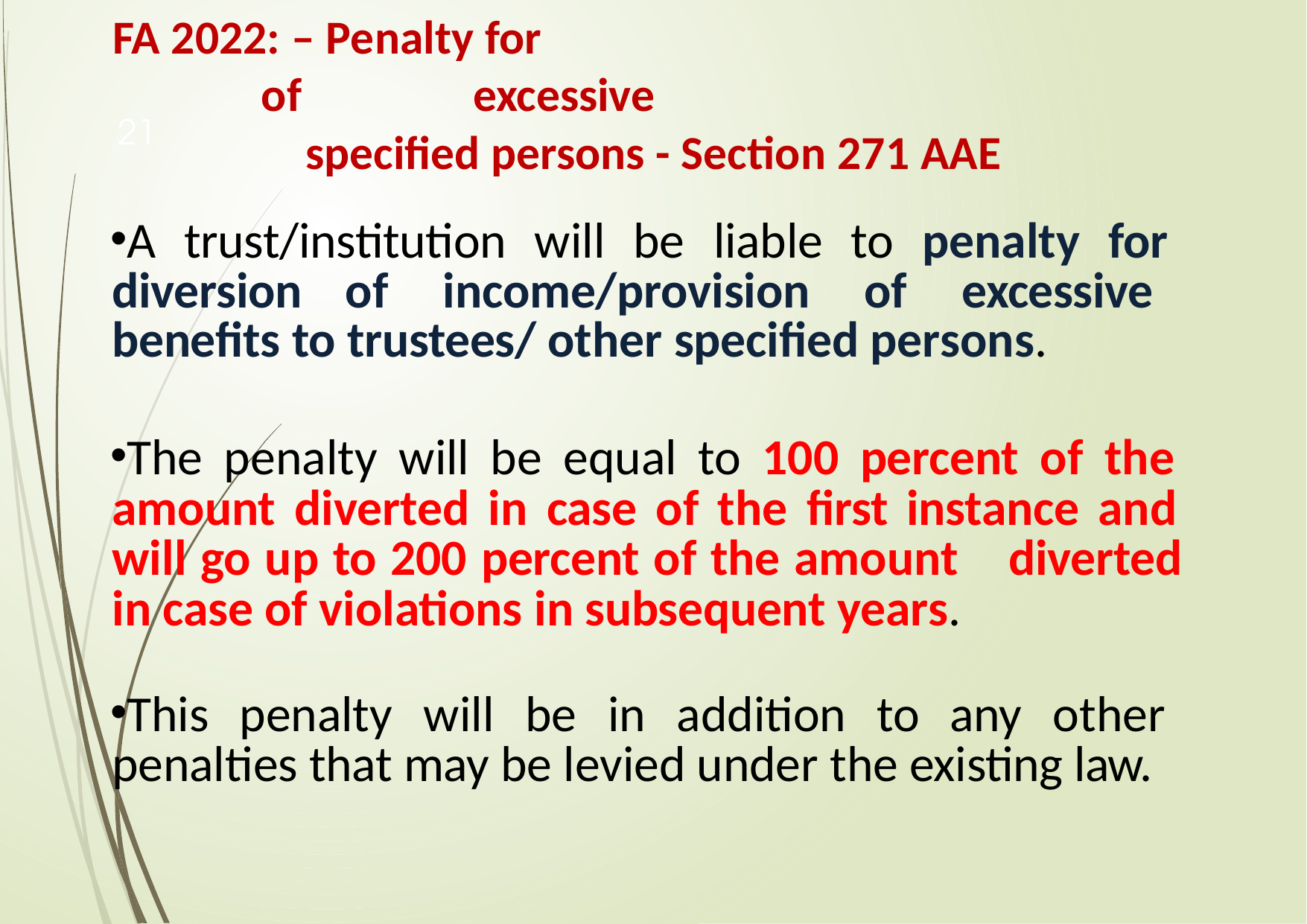

FA 2022: – Penalty for
of	excessive
specified persons - Section 271 AAE
A trust/institution will be liable to penalty for  diversion of income/provision of excessive  benefits to trustees/ other specified persons.

The penalty will be equal to 100 percent of the  amount diverted in case of the first instance and  will go up to 200 percent of the amount  diverted  in case of violations in subsequent years.

This penalty will be in addition to any other  penalties that may be levied under the existing law.
21